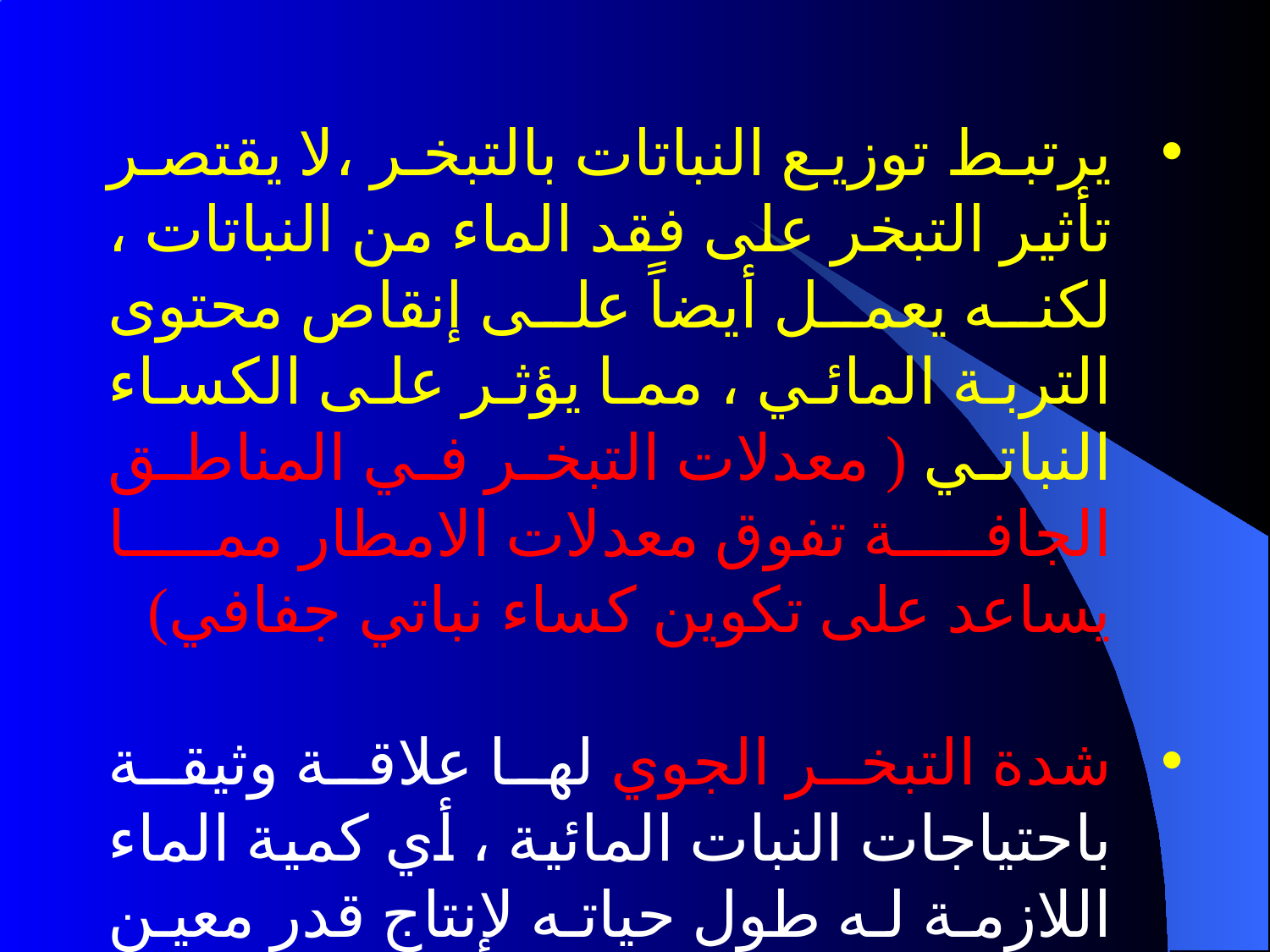

يرتبط توزيع النباتات بالتبخر ،لا يقتصر تأثير التبخر على فقد الماء من النباتات ، لكنه يعمل أيضاً على إنقاص محتوى التربة المائي ، مما يؤثر على الكساء النباتي ( معدلات التبخر في المناطق الجافة تفوق معدلات الامطار مما يساعد على تكوين كساء نباتي جفافي)

شدة التبخر الجوي لها علاقة وثيقة باحتياجات النبات المائية ، أي كمية الماء اللازمة له طول حياته لإنتاج قدر معين من المحصول.